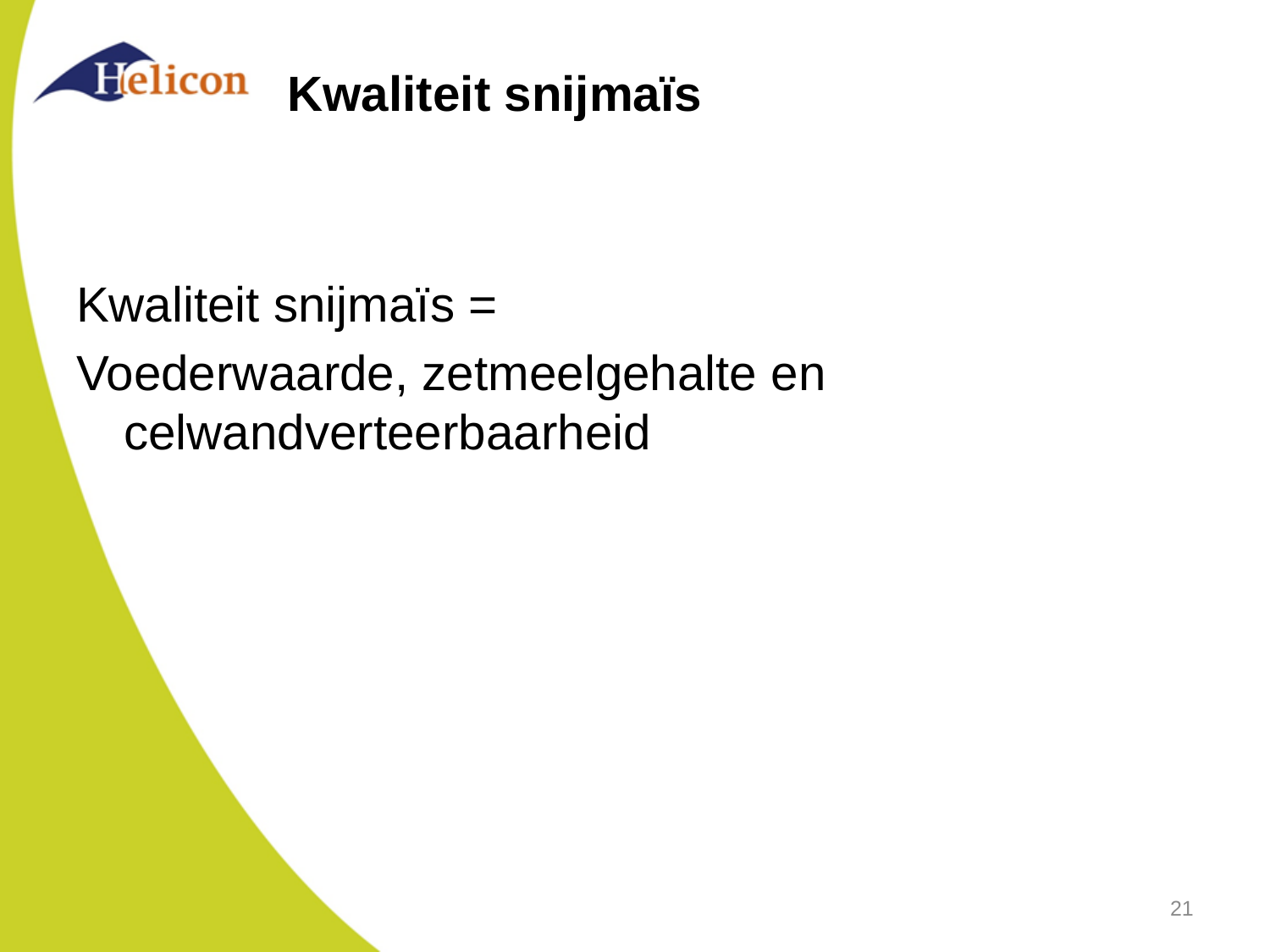

# Kwaliteit snijmaïs
Kwaliteit snijmaïs =
Voederwaarde, zetmeelgehalte en celwandverteerbaarheid

21